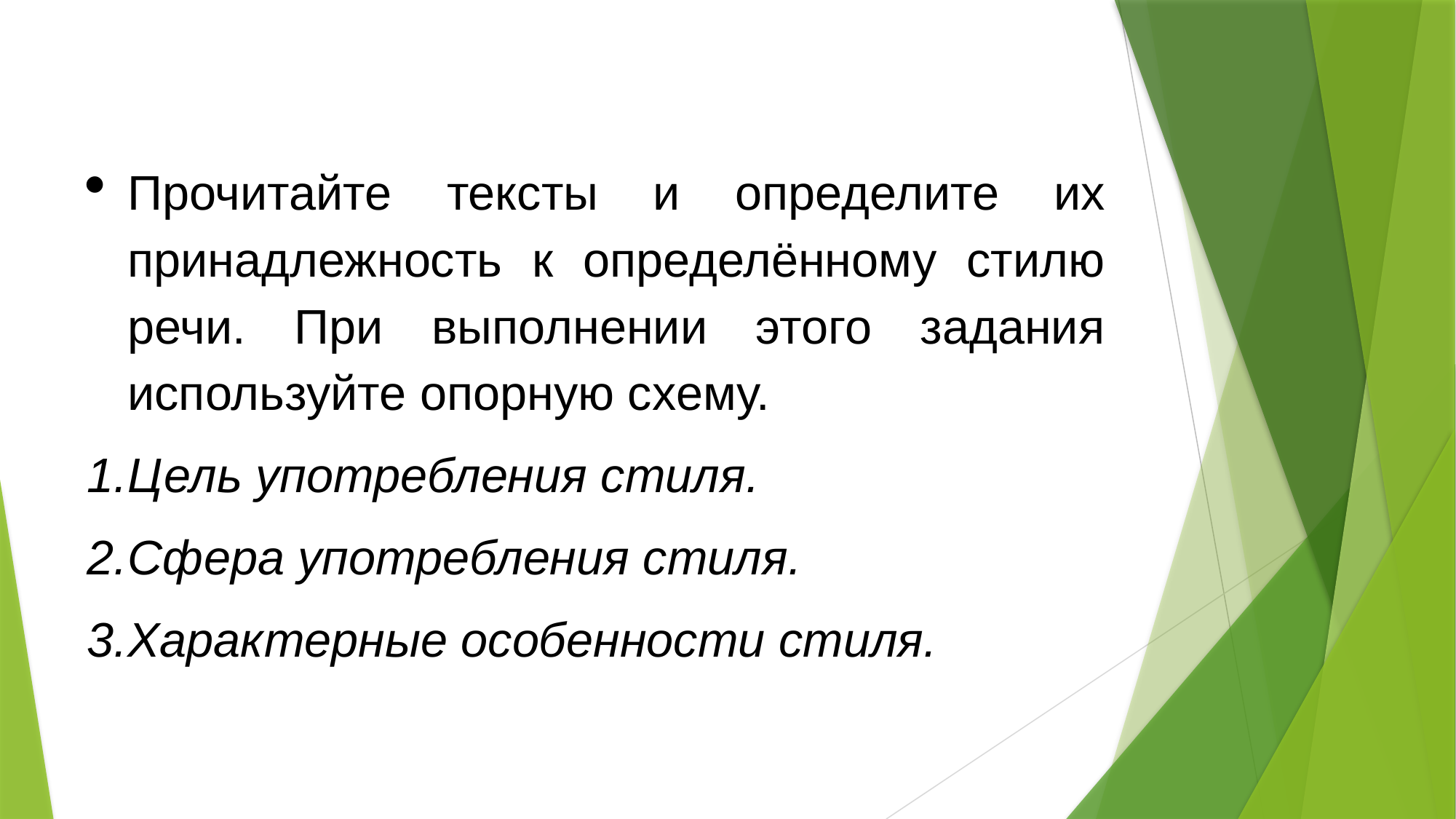

Прочитайте тексты и определите их принадлежность к определённому стилю речи. При выполнении этого задания используйте опорную схему.
Цель употребления стиля.
Сфера употребления стиля.
Характерные особенности стиля.